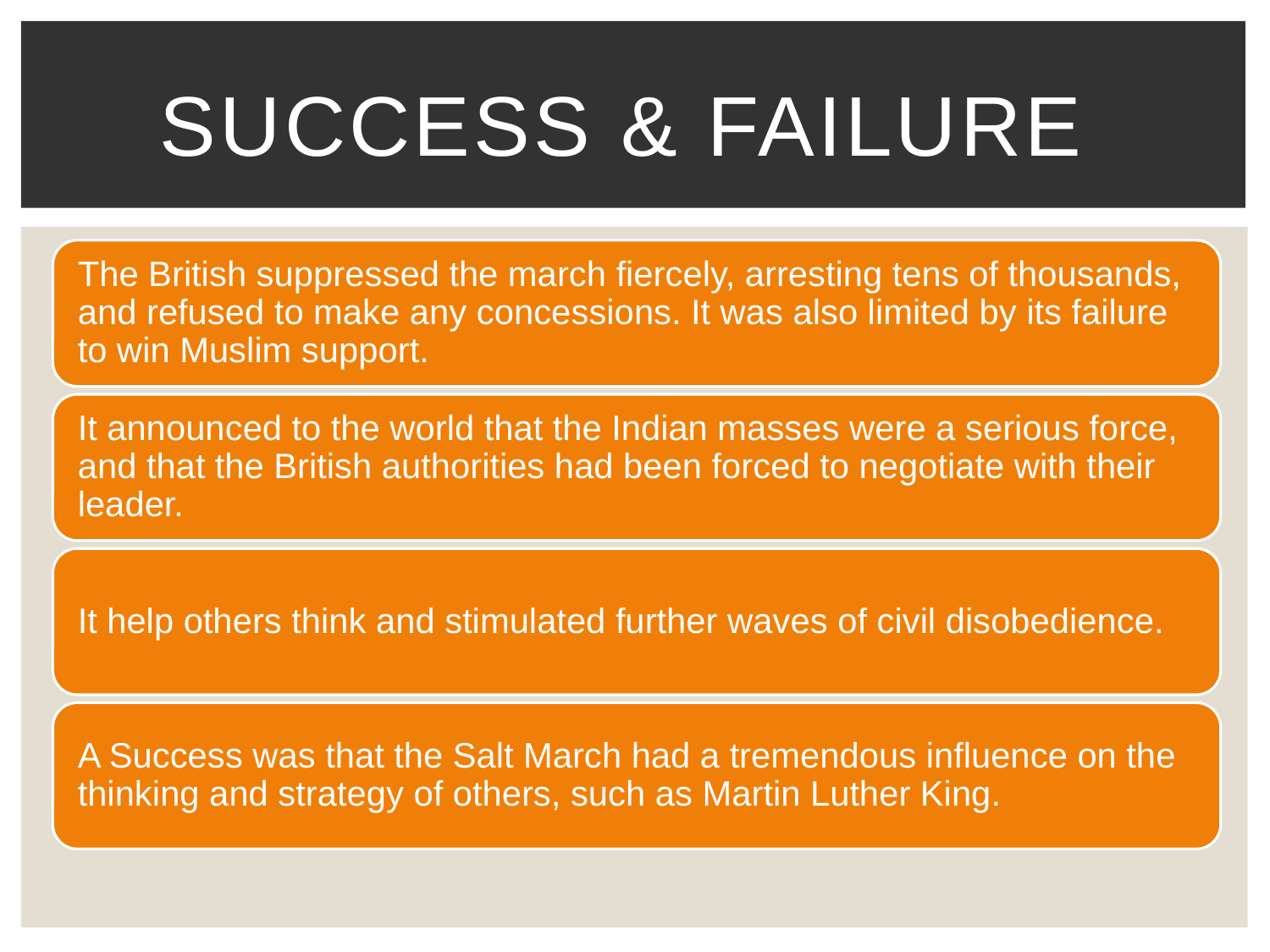

# Success & failure
The British suppressed the march fiercely, arresting tens of thousands, and refused to make any concessions. It was also limited by its failure to win Muslim support.
It announced to the world that the Indian masses were a serious force, and that the British authorities had been forced to negotiate with their leader.
It help others think and stimulated further waves of civil disobedience.
A Success was that the Salt March had a tremendous influence on the thinking and strategy of others, such as Martin Luther King.